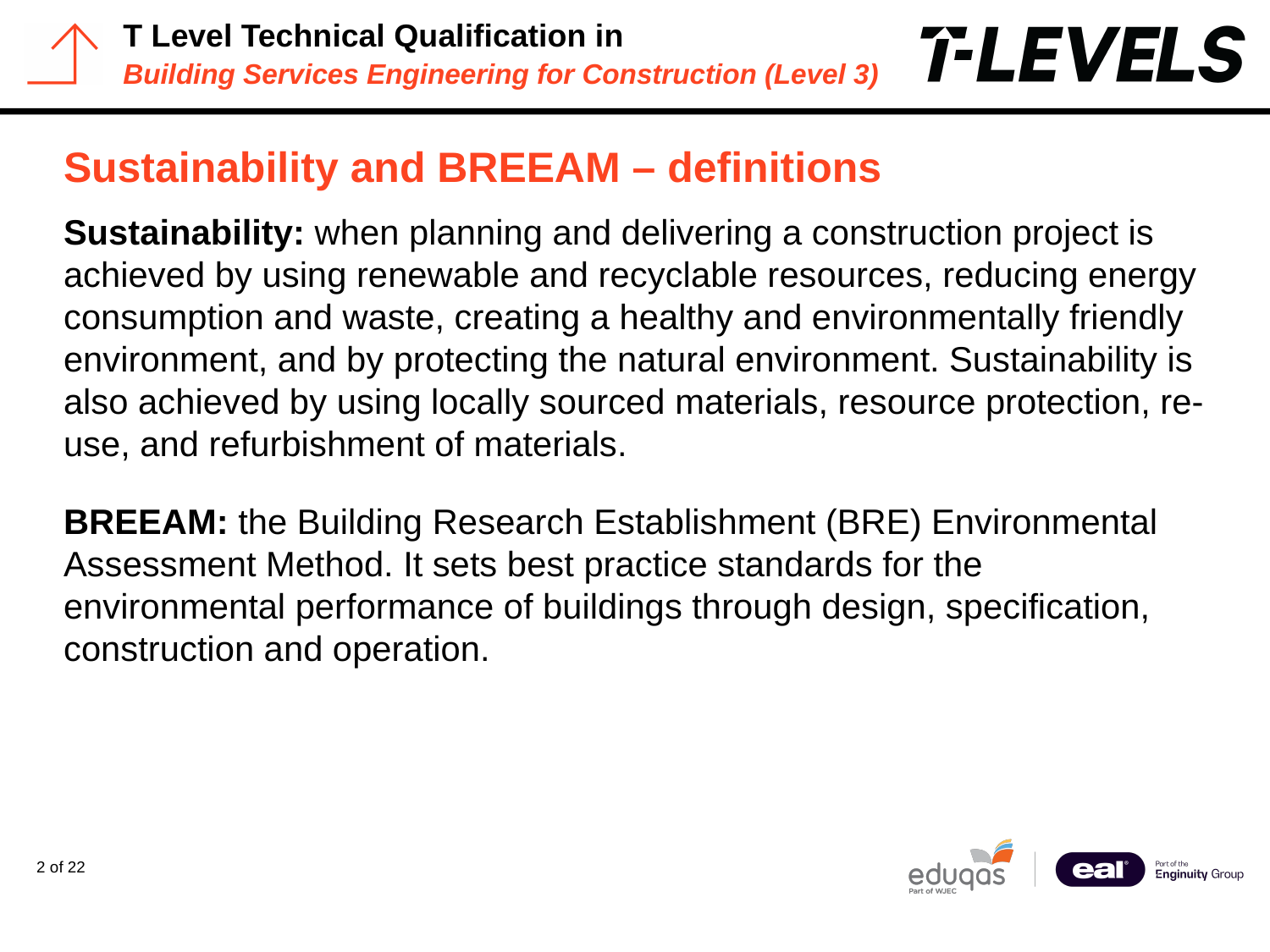

# Sustainability and BREEAM – definitions
Sustainability: when planning and delivering a construction project is achieved by using renewable and recyclable resources, reducing energy consumption and waste, creating a healthy and environmentally friendly environment, and by protecting the natural environment. Sustainability is also achieved by using locally sourced materials, resource protection, re-use, and refurbishment of materials.
BREEAM: the Building Research Establishment (BRE) Environmental Assessment Method. It sets best practice standards for the environmental performance of buildings through design, specification, construction and operation.